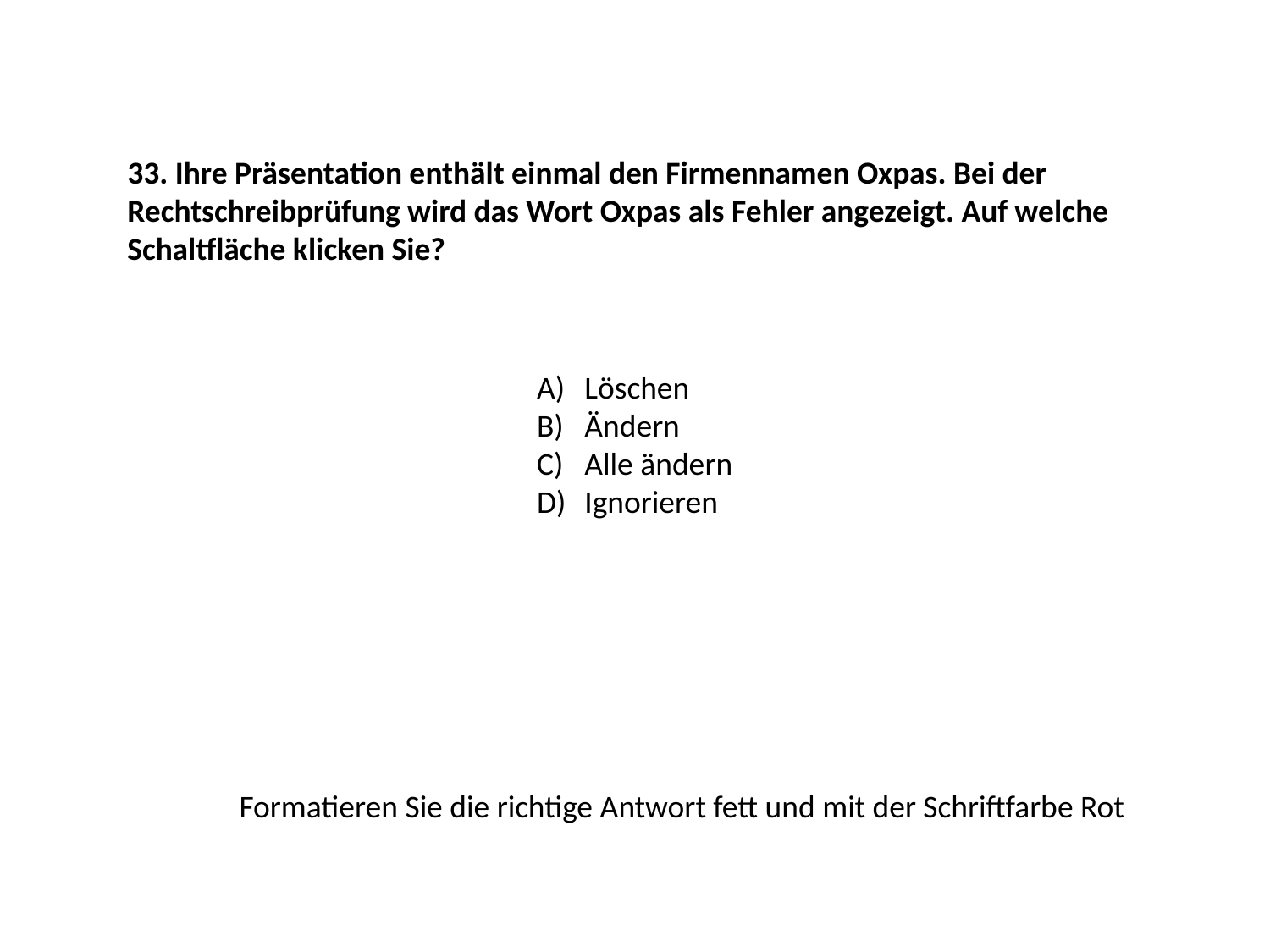

33. Ihre Präsentation enthält einmal den Firmennamen Oxpas. Bei der Rechtschreibprüfung wird das Wort Oxpas als Fehler angezeigt. Auf welche Schaltfläche klicken Sie?
Löschen
Ändern
Alle ändern
Ignorieren
Formatieren Sie die richtige Antwort fett und mit der Schriftfarbe Rot